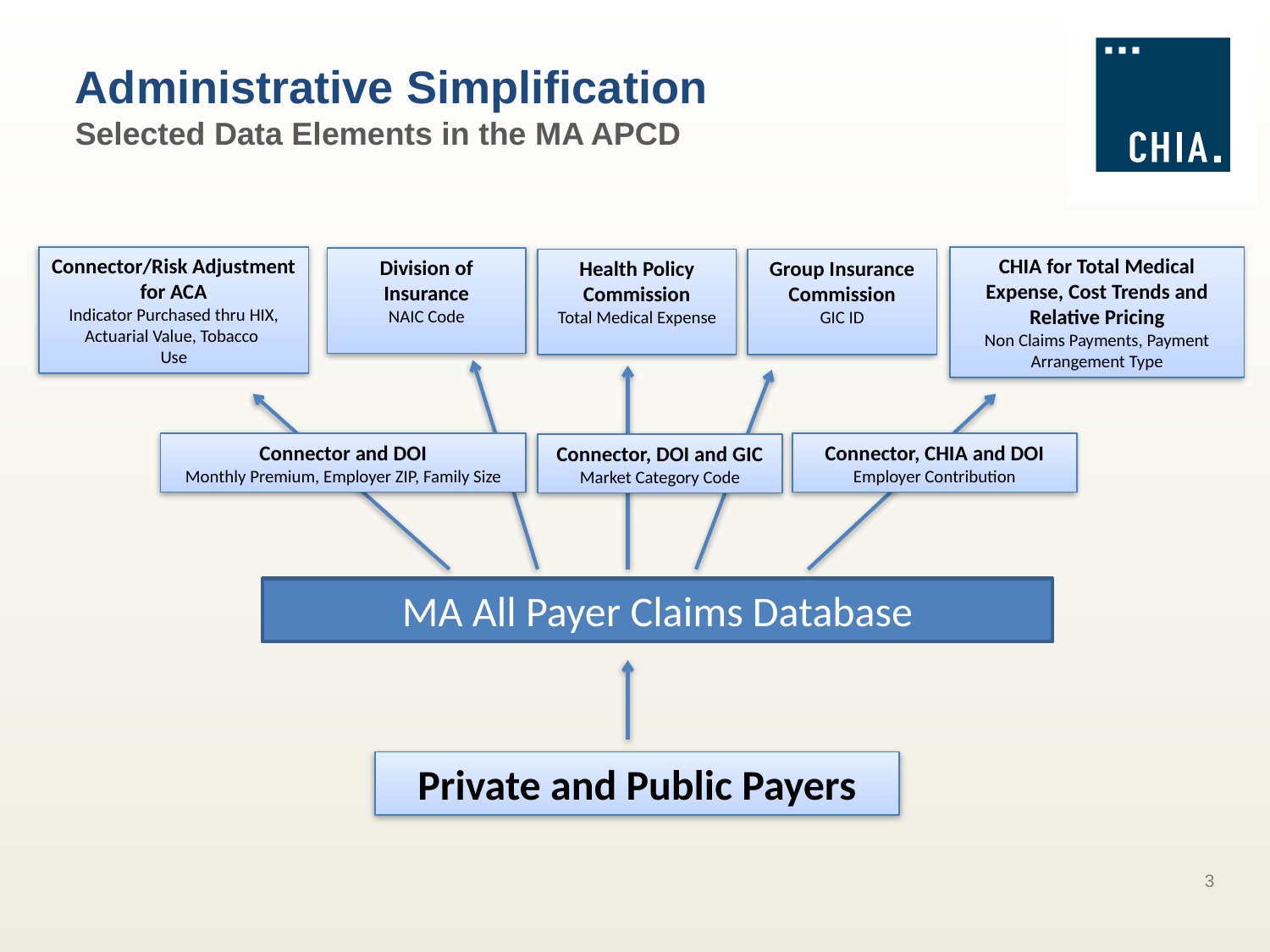

# Administrative Simplification Selected Data Elements in the MA APCD
Connector/Risk Adjustment for ACA
Indicator Purchased thru HIX, Actuarial Value, Tobacco
Use
CHIA for Total Medical Expense, Cost Trends and Relative Pricing
Non Claims Payments, Payment Arrangement Type
Division of Insurance
NAIC Code
Health Policy Commission
Total Medical Expense
Group Insurance Commission
GIC ID
Connector and DOI
Monthly Premium, Employer ZIP, Family Size
Connector, CHIA and DOI
Employer Contribution
Connector, DOI and GIC
Market Category Code
MA All Payer Claims Database
Private and Public Payers
3